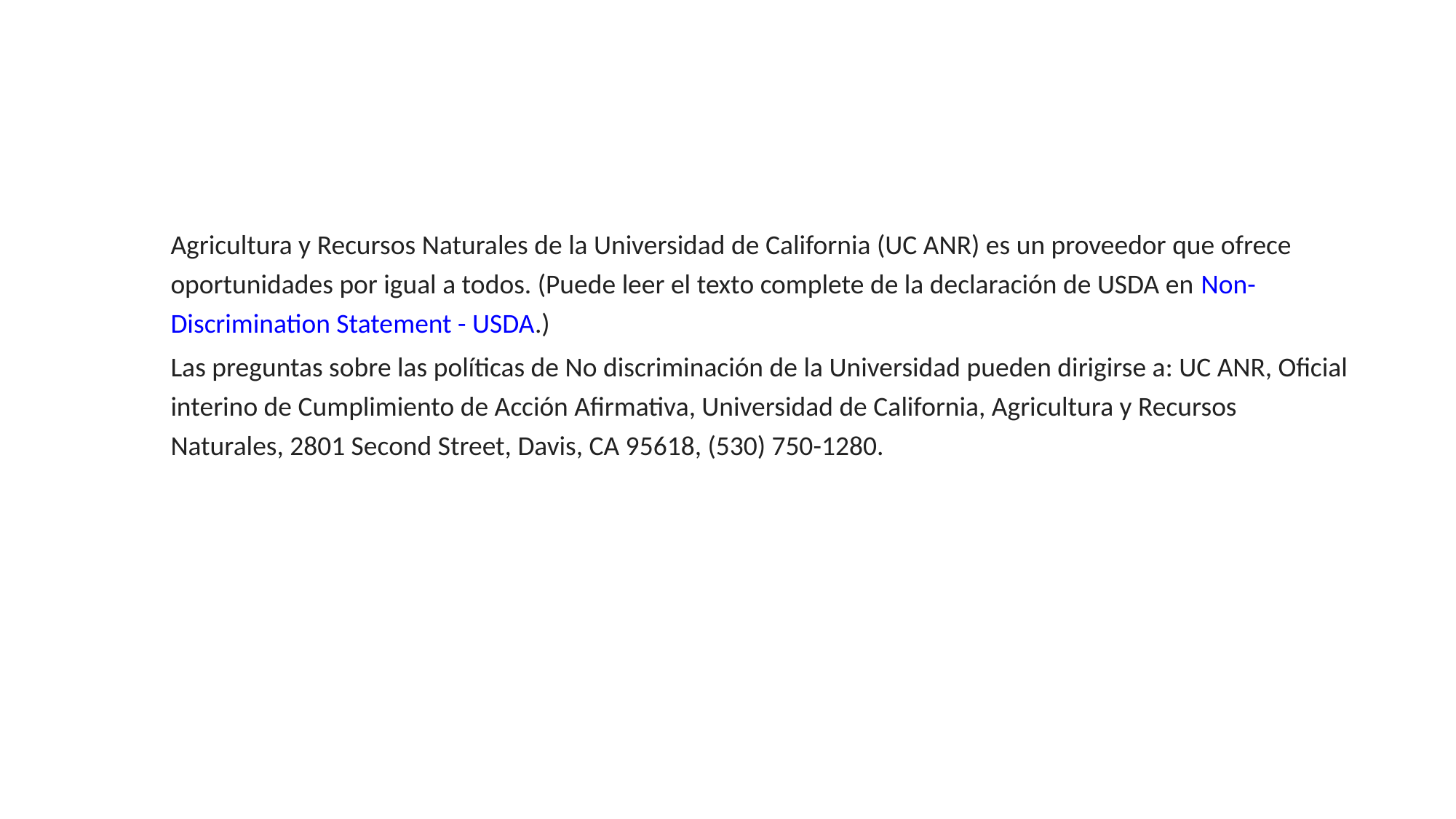

Agricultura y Recursos Naturales de la Universidad de California (UC ANR) es un proveedor que ofrece oportunidades por igual a todos. (Puede leer el texto complete de la declaración de USDA en Non-Discrimination Statement - USDA.)
Las preguntas sobre las políticas de No discriminación de la Universidad pueden dirigirse a: UC ANR, Oficial interino de Cumplimiento de Acción Afirmativa, Universidad de California, Agricultura y Recursos Naturales, 2801 Second Street, Davis, CA 95618, (530) 750-1280.